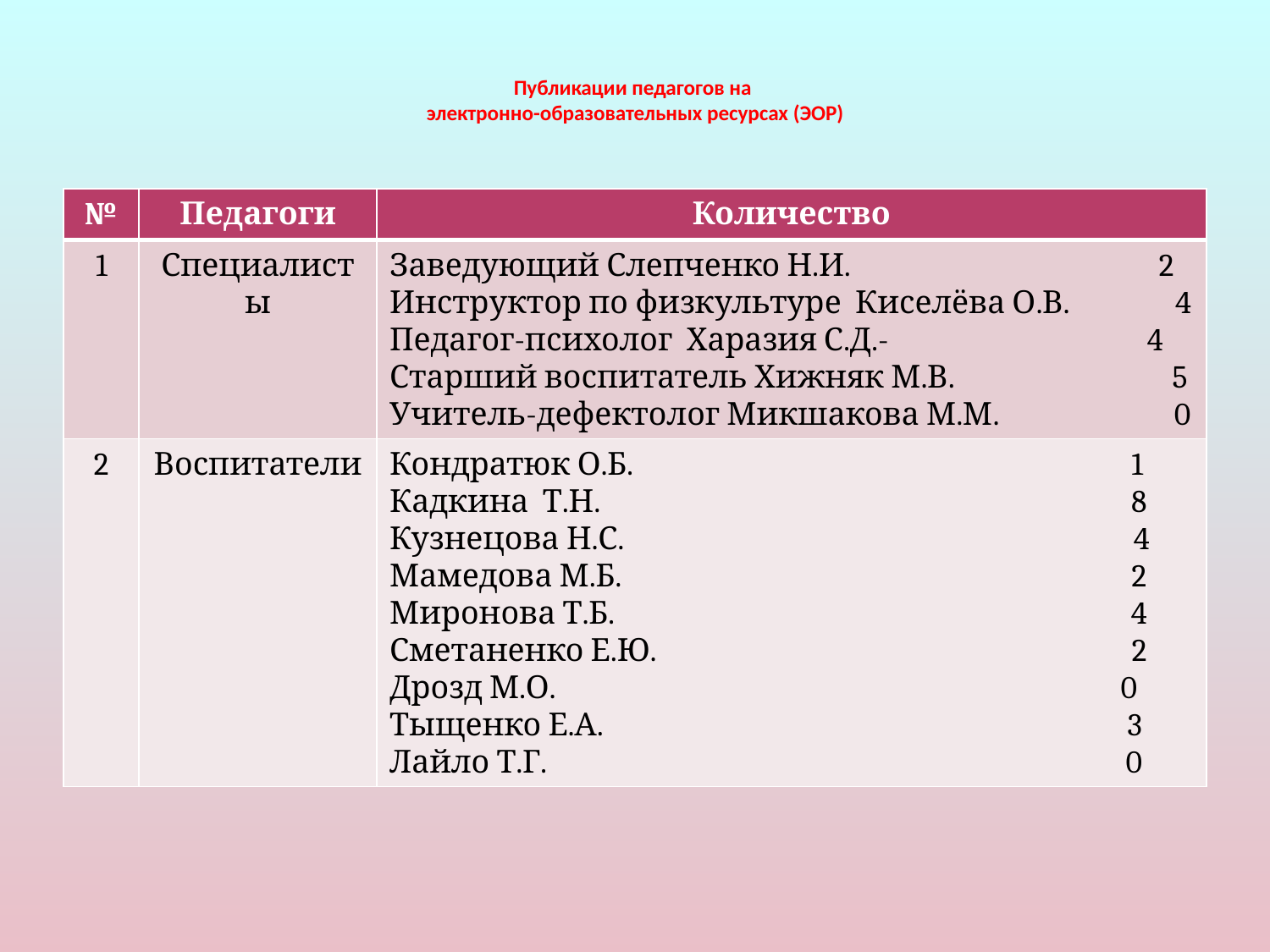

# Публикации педагогов на электронно-образовательных ресурсах (ЭОР)
| № | Педагоги | Количество |
| --- | --- | --- |
| 1 | Специалисты | Заведующий Слепченко Н.И. 2 Инструктор по физкультуре Киселёва О.В. 4 Педагог-психолог Харазия С.Д.- 4 Старший воспитатель Хижняк М.В. 5 Учитель-дефектолог Микшакова М.М. 0 |
| 2 | Воспитатели | Кондратюк О.Б. 1 Кадкина Т.Н. 8 Кузнецова Н.С. 4 Мамедова М.Б. 2 Миронова Т.Б. 4 Сметаненко Е.Ю. 2 Дрозд М.О. 0 Тыщенко Е.А. 3 Лайло Т.Г. 0 |